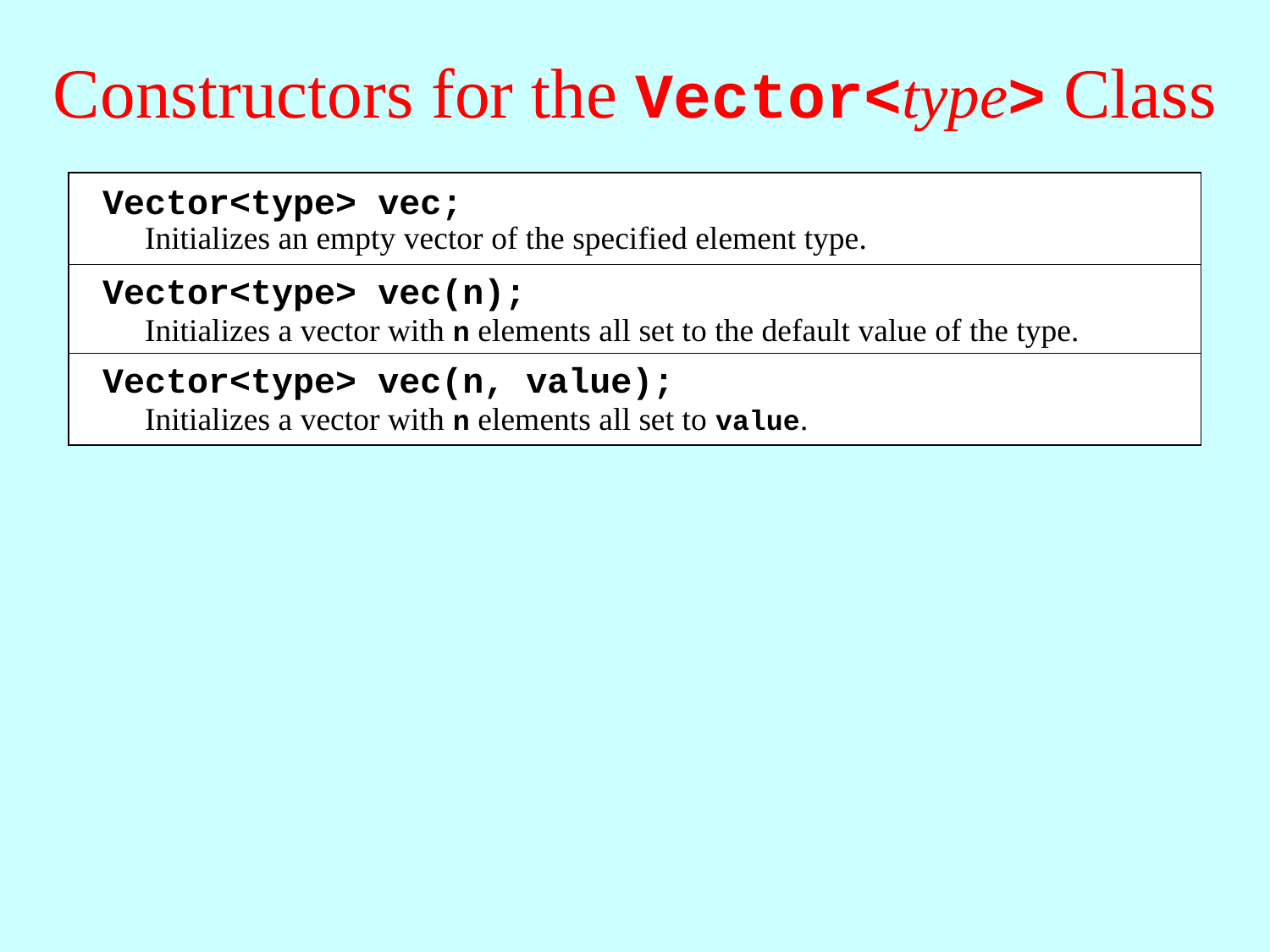

# Constructors for the Vector<type> Class

Vector<type> vec;
Initializes an empty vector of the specified element type.
Vector<type> vec(n);

Initializes a vector with n elements all set to the default value of the type.
Vector<type> vec(n, value);

Initializes a vector with n elements all set to value.